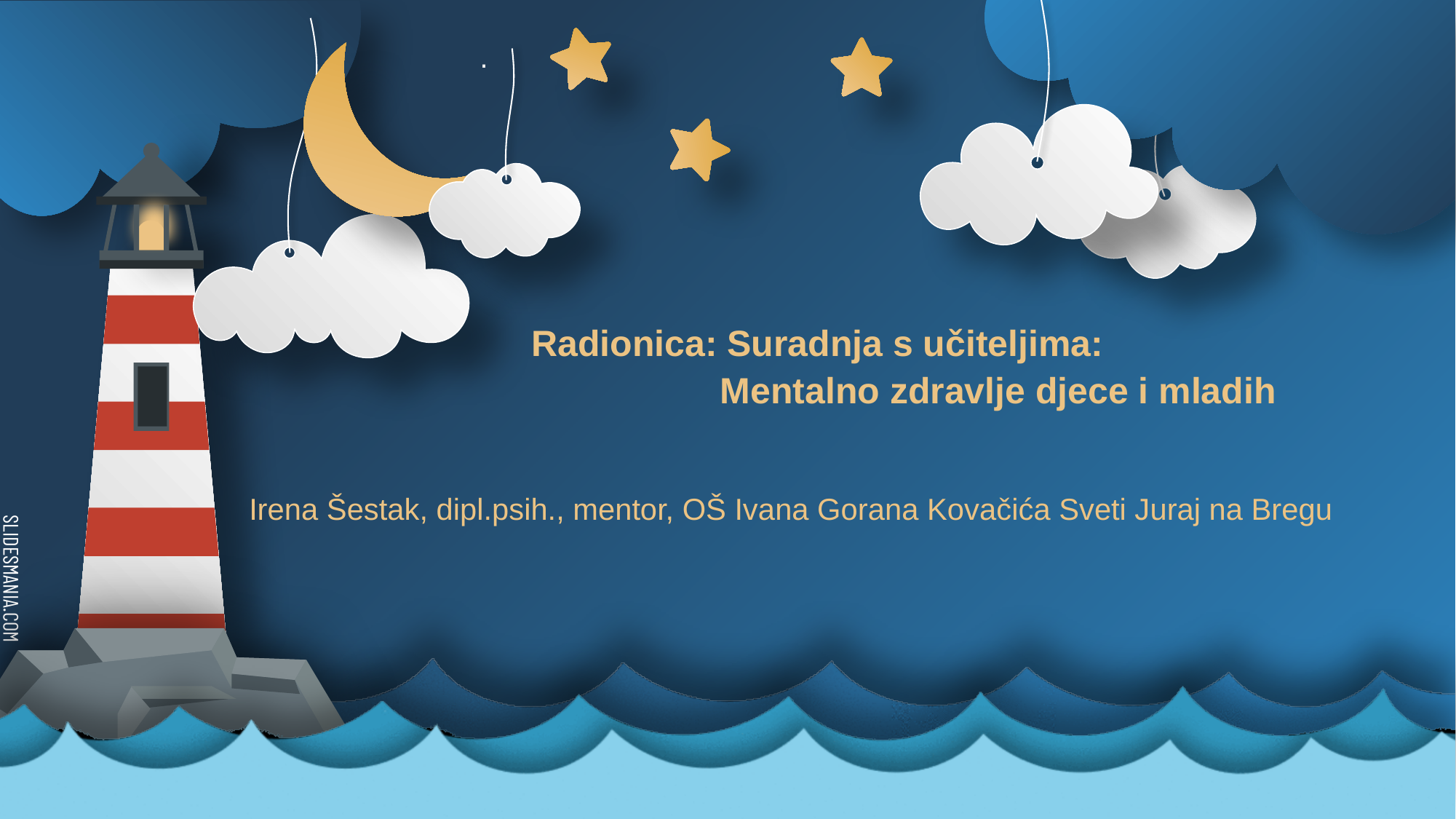

.

 Radionica: Suradnja s učiteljima:
                    Mentalno zdravlje djece i mladih
Irena Šestak, dipl.psih., mentor, OŠ Ivana Gorana Kovačića Sveti Juraj na Bregu